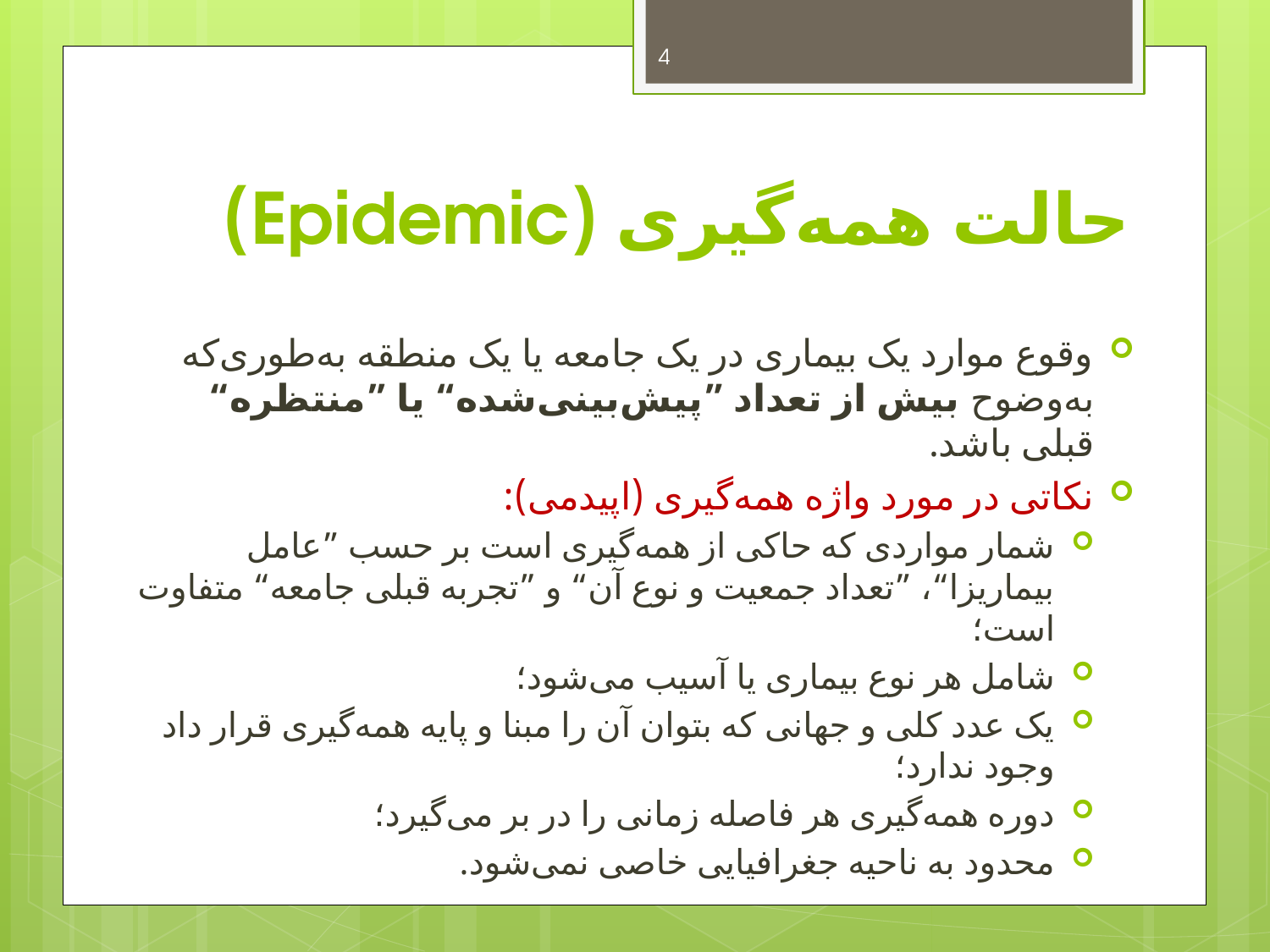

4
# حالت همه‌گیری (Epidemic)
وقوع موارد یک بیماری در یک جامعه یا یک منطقه به‌طوری‌که به‌وضوح بیش از تعداد ”پیش‌بینی‌شده“ یا ”منتظره“ قبلی باشد.
نکاتی در مورد واژه همه‌گیری (اپیدمی):
شمار مواردی که حاکی از همه‌گیری است بر حسب ”عامل بیماریزا“، ”تعداد جمعیت و نوع آن“ و ”تجربه قبلی جامعه“ متفاوت است؛
شامل هر نوع بیماری یا آسیب می‌شود؛
یک عدد کلی و جهانی که بتوان آن را مبنا و پایه همه‌گیری قرار داد وجود ندارد؛
دوره همه‌گیری هر فاصله زمانی را در بر می‌گیرد؛
محدود به ناحیه جغرافیایی خاصی نمی‌شود.